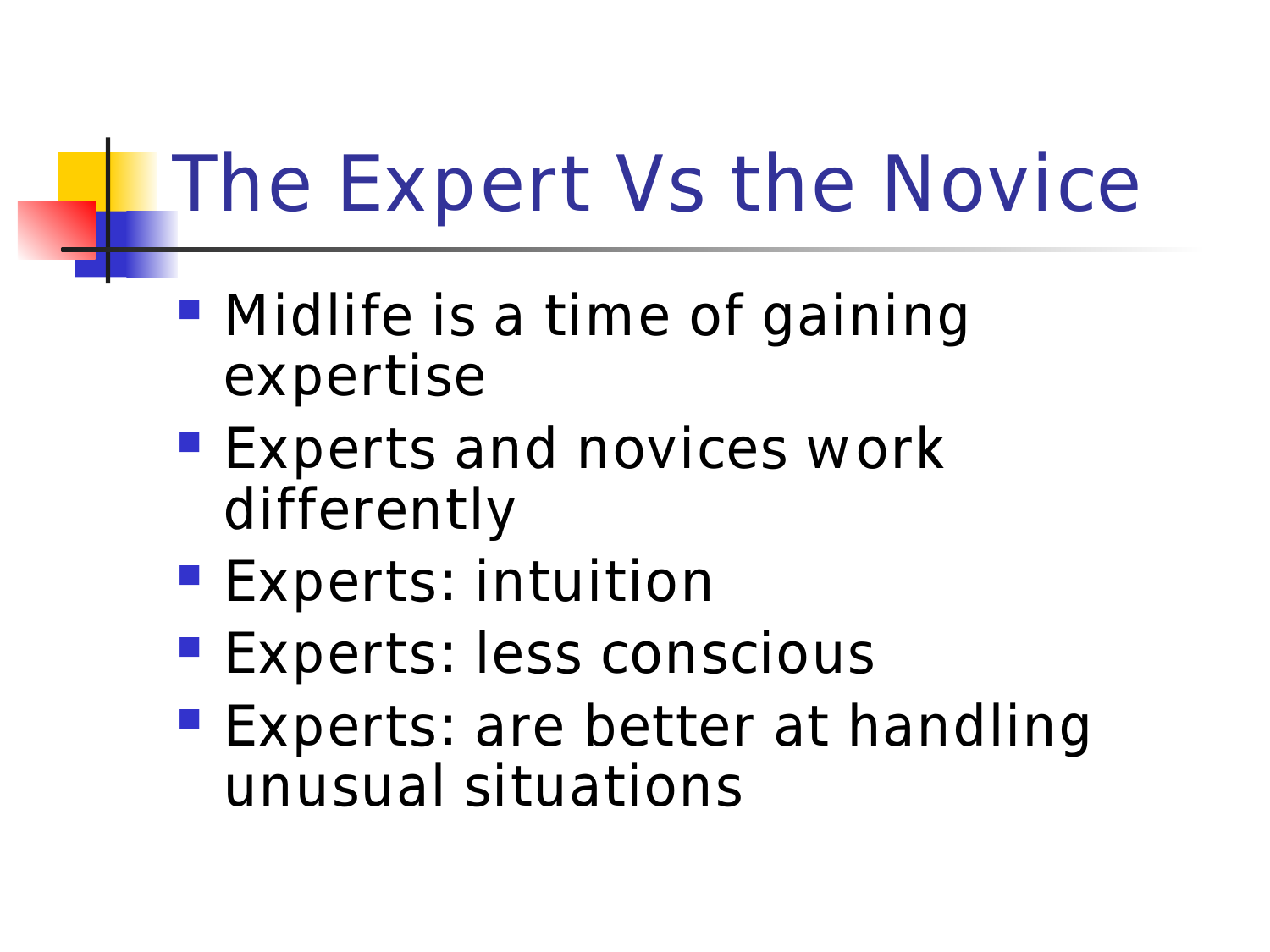

# The Expert Vs the Novice
Midlife is a time of gaining expertise
Experts and novices work differently
Experts: intuition
Experts: less conscious
Experts: are better at handling unusual situations